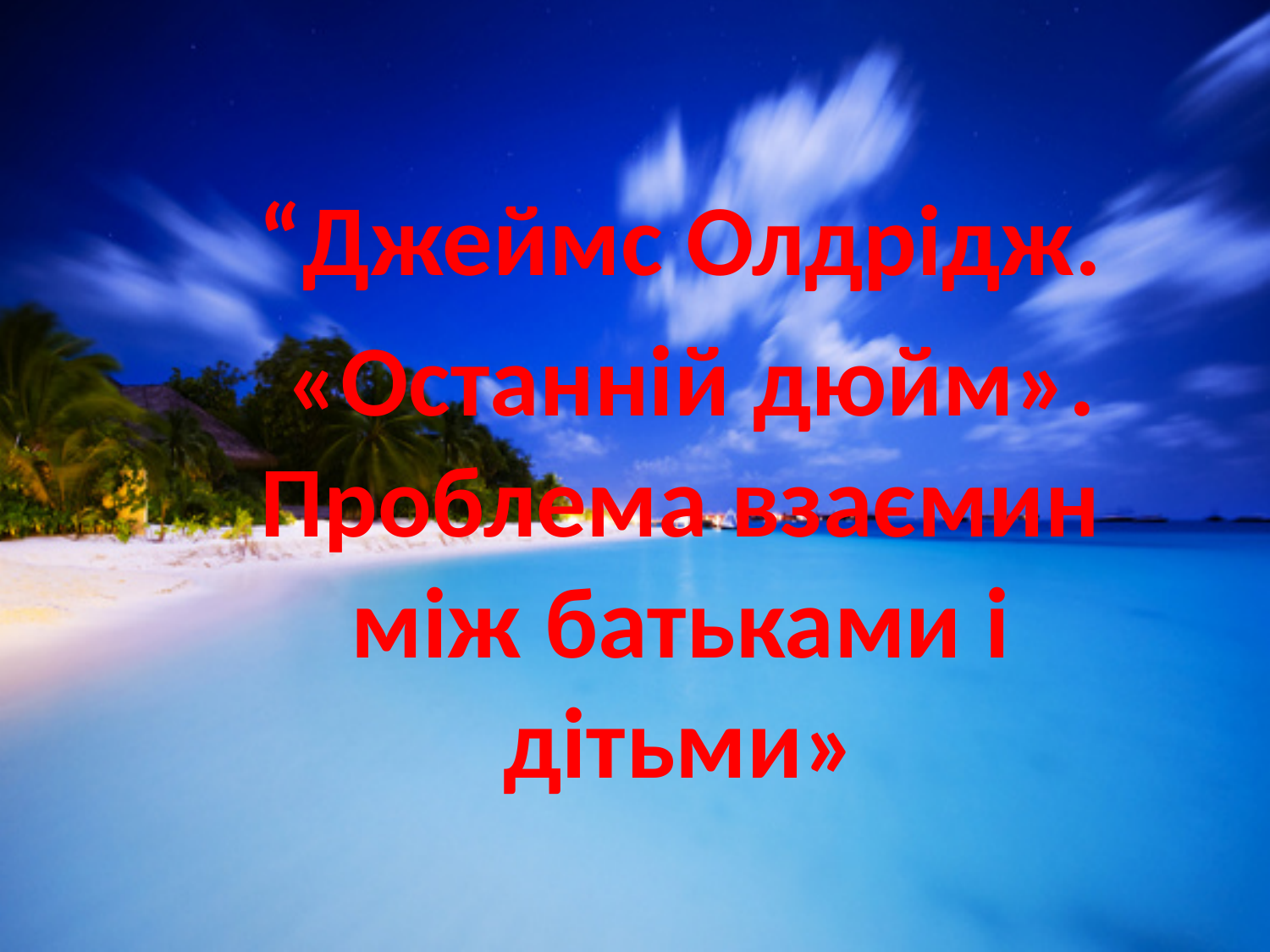

#
“Джеймс Олдрідж.
 «Останній дюйм». Проблема взаємин між батьками і дітьми»